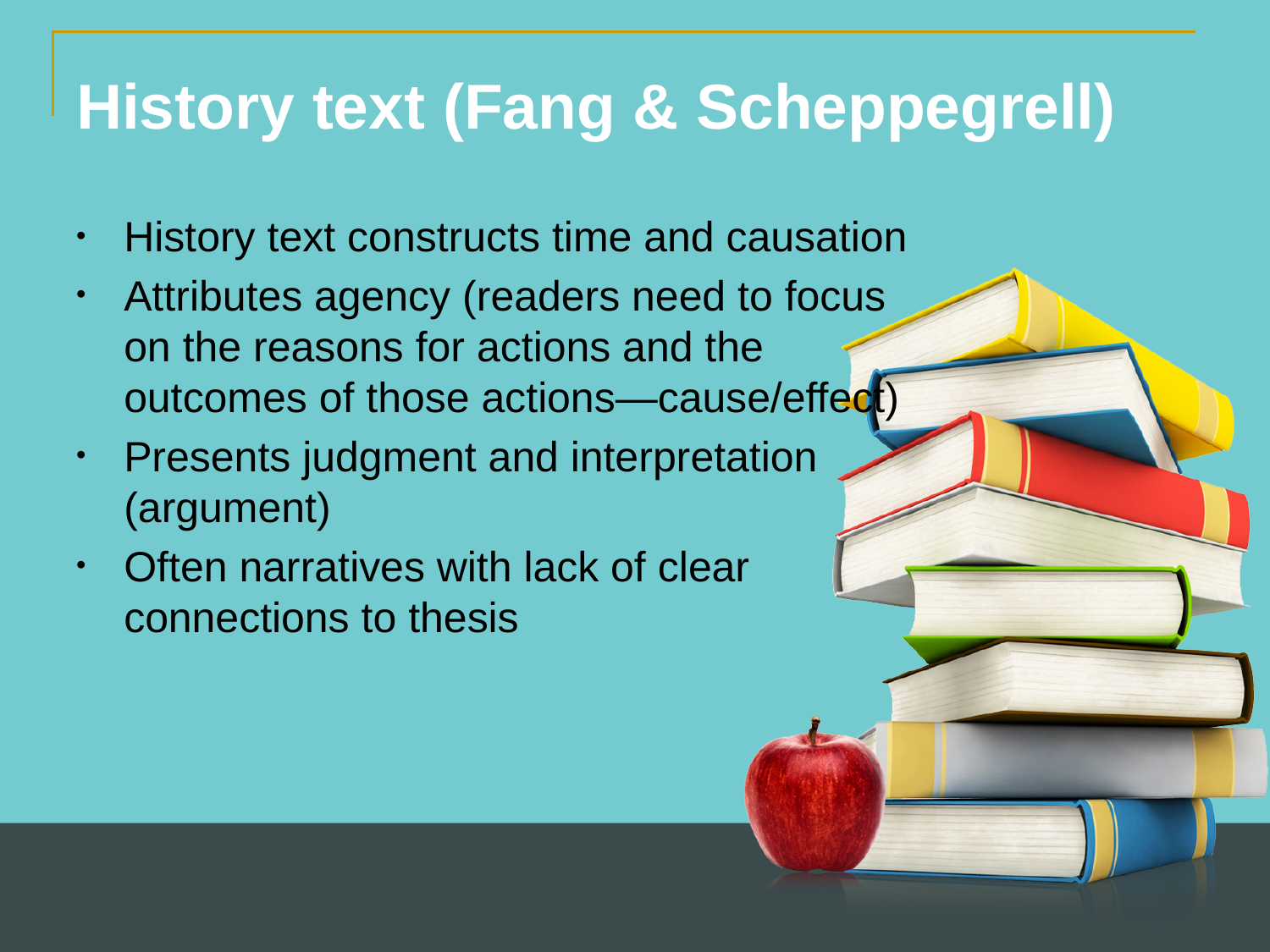

History text (Fang & Scheppegrell)

History text constructs time and causation
Attributes agency (readers need to focus                      on the reasons for actions and the                      outcomes of those actions—cause/effect)
Presents judgment and interpretation               (argument)
Often narratives with lack of clear                       connections to thesis